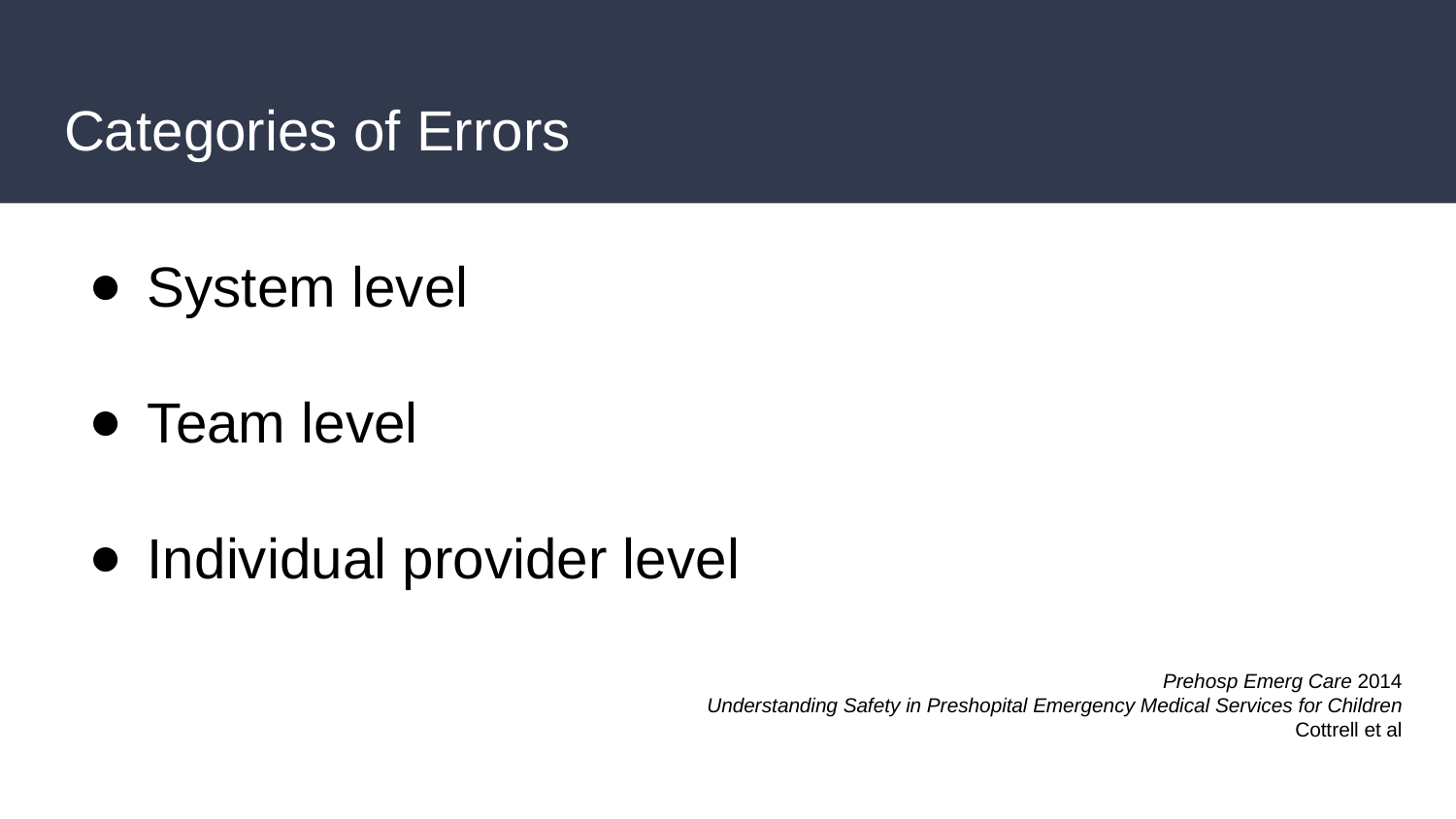

# Categories of Errors
System level

Team level

Individual provider level

Prehosp Emerg Care 2014
Understanding Safety in Preshopital Emergency Medical Services for Children
Cottrell et al